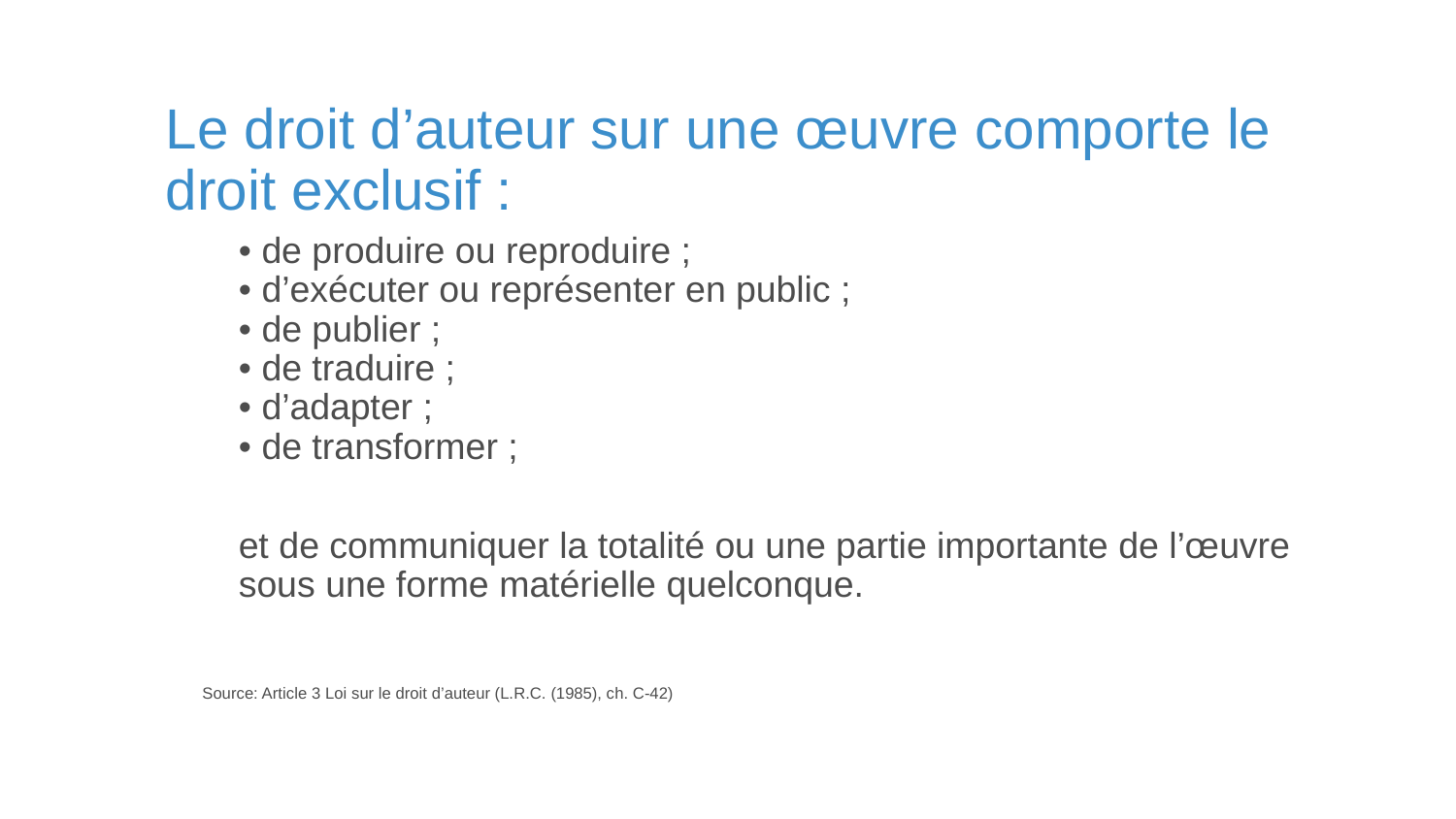

# Le droit d’auteur sur une œuvre comporte le droit exclusif :

	• de produire ou reproduire ;
• d’exécuter ou représenter en public ;
• de publier ;
• de traduire ;
• d’adapter ;
• de transformer ;
et de communiquer la totalité ou une partie importante de l’œuvre sous une forme matérielle quelconque.

Source: Article 3 Loi sur le droit d’auteur (L.R.C. (1985), ch. C-42)